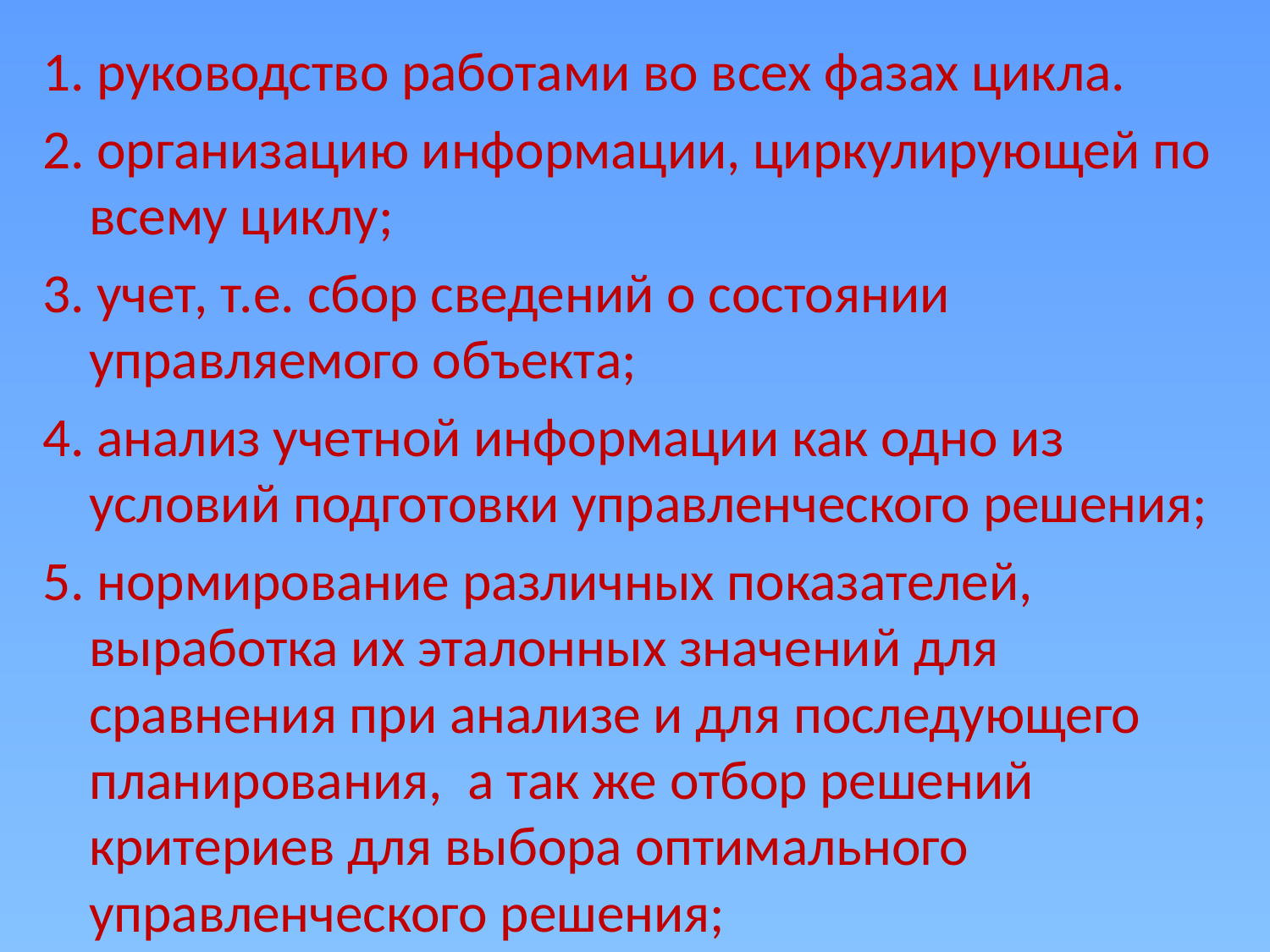

1. руководство работами во всех фазах цикла.
2. организацию информации, циркулирующей по всему циклу;
3. учет, т.е. сбор сведений о состоянии управляемого объекта;
4. анализ учетной информации как одно из условий подготовки управленческого решения;
5. нормирование различных показателей, выработка их эталонных значений для сравнения при анализе и для последующего планирования,  а так же отбор решений критериев для выбора оптимального управленческого решения;